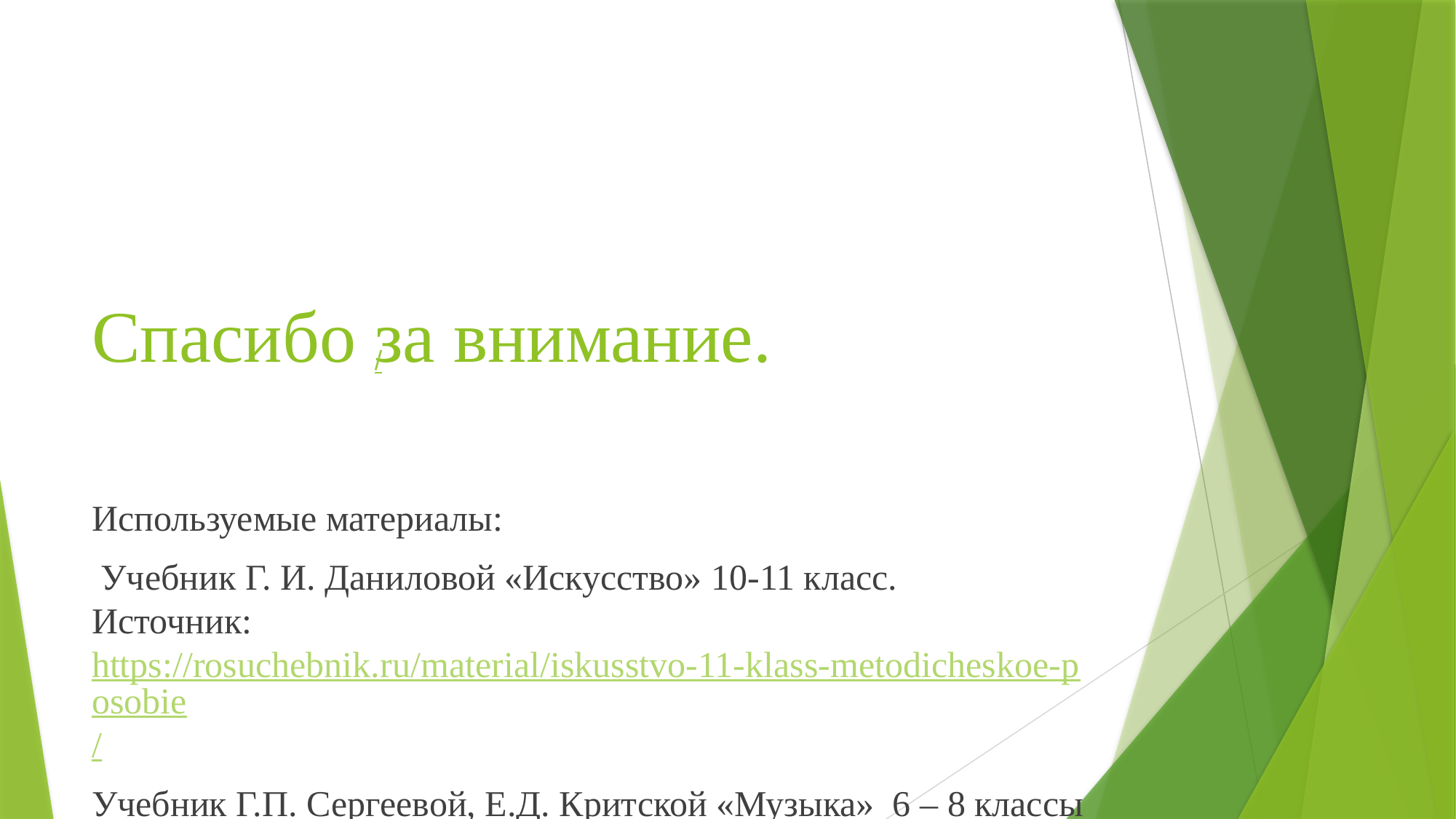

# Спасибо за внимание.
/
Используемые материалы:
 Учебник Г. И. Даниловой «Искусство» 10-11 класс.
Источник: https://rosuchebnik.ru/material/iskusstvo-11-klass-metodicheskoe-posobie/
Учебник Г.П. Сергеевой, Е.Д. Критской «Музыка»  6 – 8 классы
Интернет – ресурсы  Яндекса.